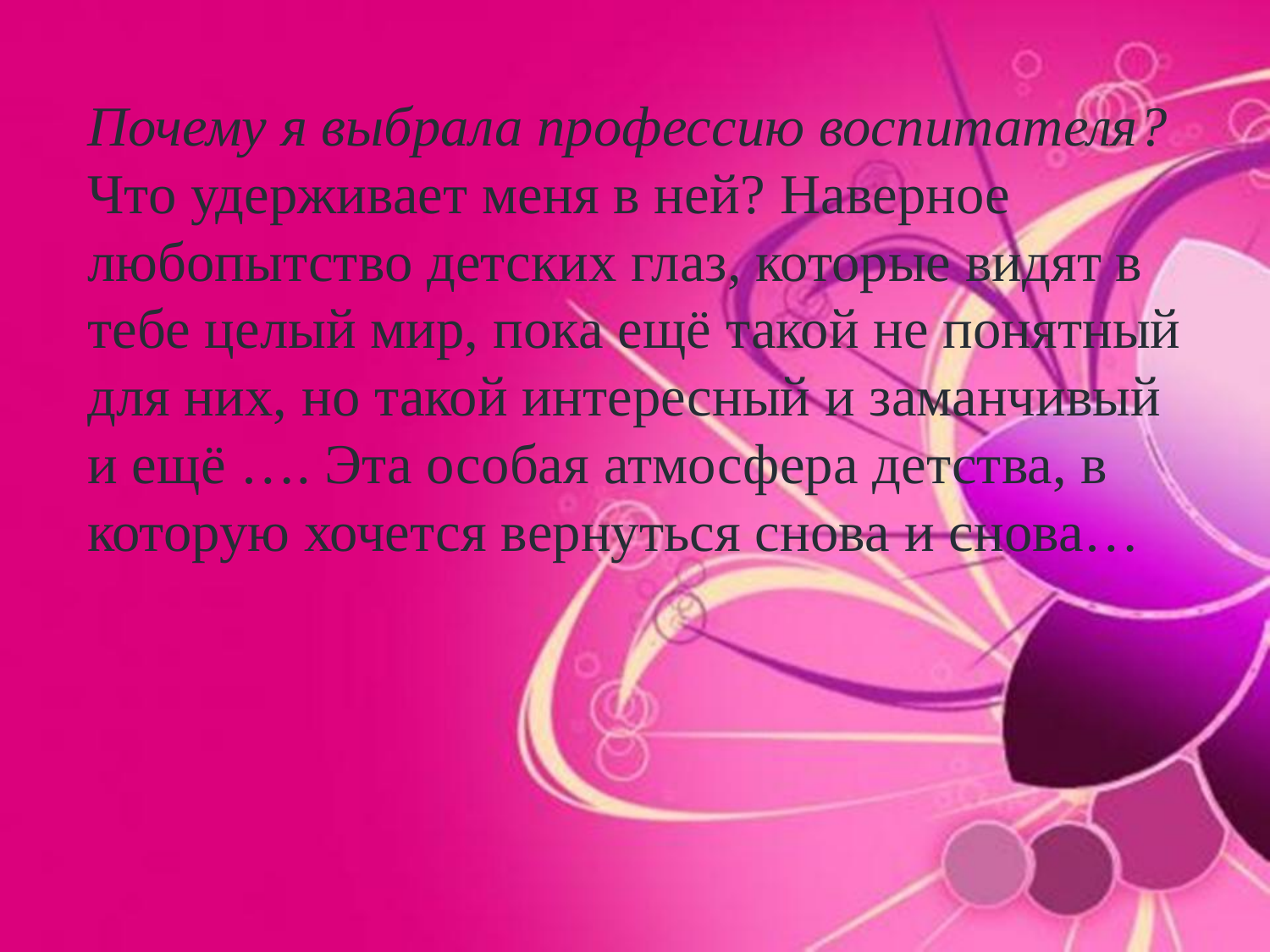

# Почему я выбрала профессию воспитателя? Что удерживает меня в ней? Наверное любопытство детских глаз, которые видят в тебе целый мир, пока ещё такой не понятный для них, но такой интересный и заманчивый  и ещё …. Эта особая атмосфера детства, в которую хочется вернуться снова и снова…